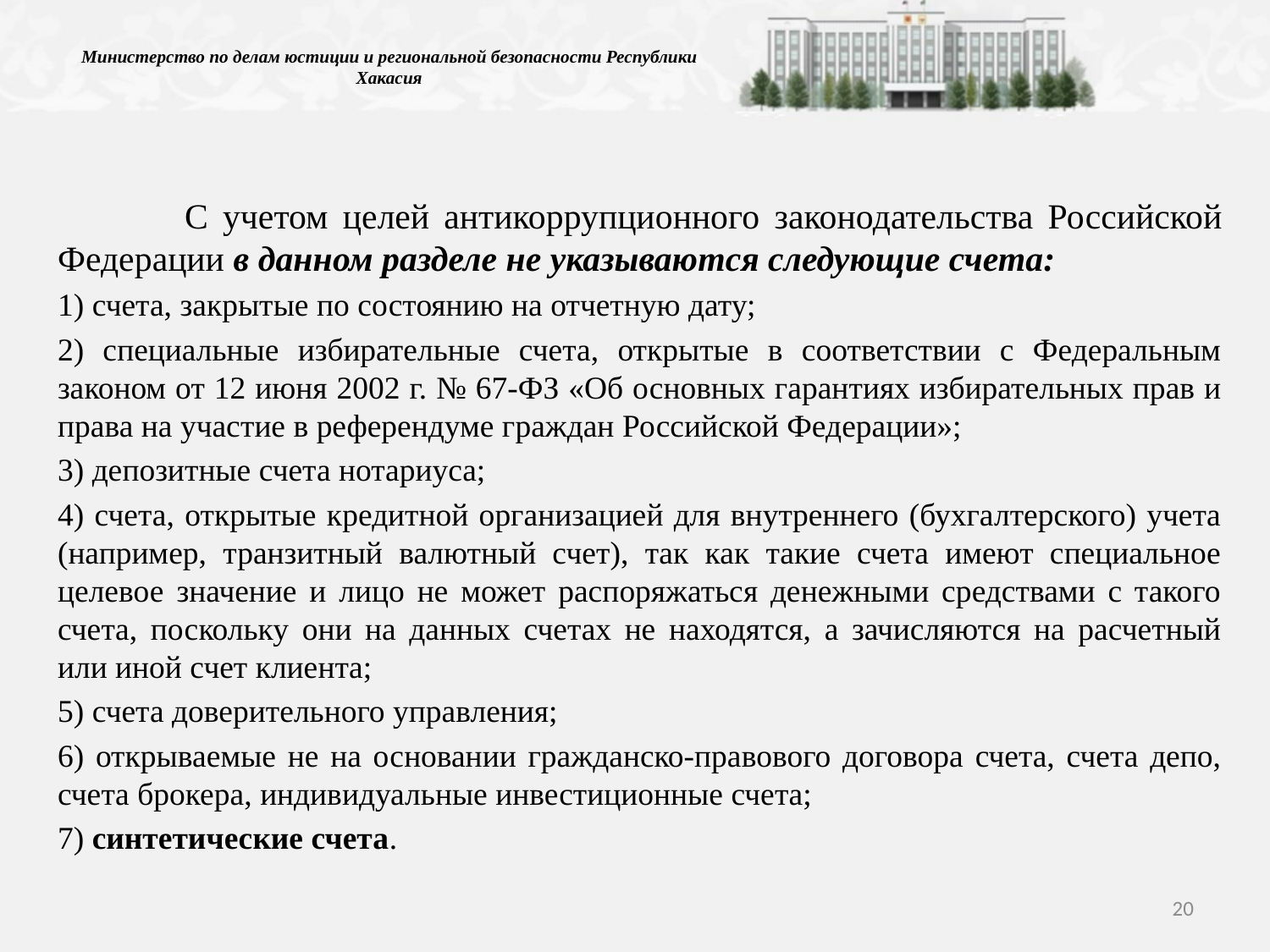

# Министерство по делам юстиции и региональной безопасности Республики Хакасия

	С учетом целей антикоррупционного законодательства Российской Федерации в данном разделе не указываются следующие счета:
1) счета, закрытые по состоянию на отчетную дату;
2) специальные избирательные счета, открытые в соответствии с Федеральным законом от 12 июня 2002 г. № 67-ФЗ «Об основных гарантиях избирательных прав и права на участие в референдуме граждан Российской Федерации»;
3) депозитные счета нотариуса;
4) счета, открытые кредитной организацией для внутреннего (бухгалтерского) учета (например, транзитный валютный счет), так как такие счета имеют специальное целевое значение и лицо не может распоряжаться денежными средствами с такого счета, поскольку они на данных счетах не находятся, а зачисляются на расчетный или иной счет клиента;
5) счета доверительного управления;
6) открываемые не на основании гражданско-правового договора счета, счета депо, счета брокера, индивидуальные инвестиционные счета;
7) синтетические счета.

20